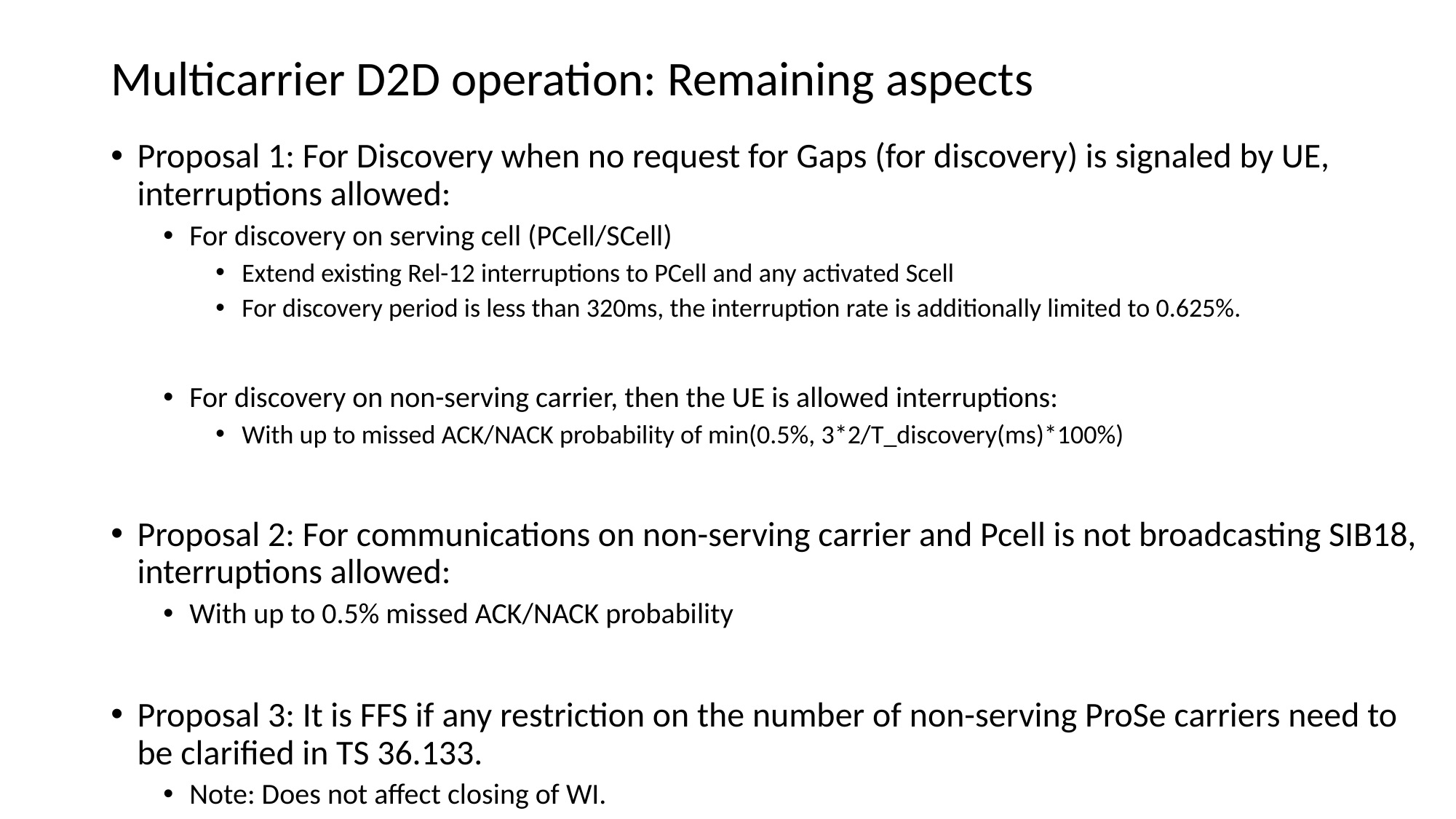

# Multicarrier D2D operation: Remaining aspects
Proposal 1: For Discovery when no request for Gaps (for discovery) is signaled by UE, interruptions allowed:
For discovery on serving cell (PCell/SCell)
Extend existing Rel-12 interruptions to PCell and any activated Scell
For discovery period is less than 320ms, the interruption rate is additionally limited to 0.625%.

For discovery on non-serving carrier, then the UE is allowed interruptions:
With up to missed ACK/NACK probability of min(0.5%, 3*2/T_discovery(ms)*100%)

Proposal 2: For communications on non-serving carrier and Pcell is not broadcasting SIB18, interruptions allowed:
With up to 0.5% missed ACK/NACK probability

Proposal 3: It is FFS if any restriction on the number of non-serving ProSe carriers need to be clarified in TS 36.133.
Note: Does not affect closing of WI.